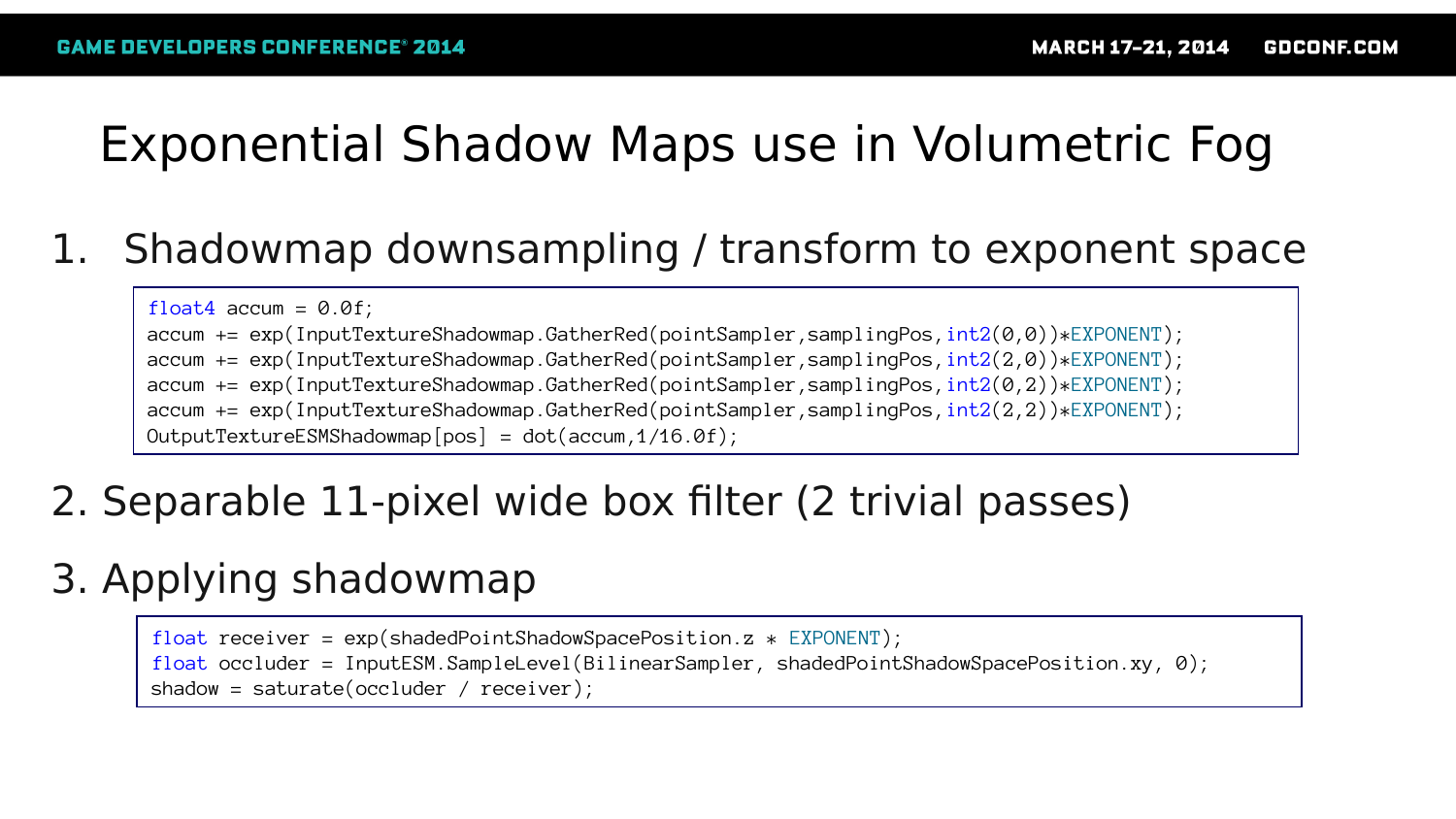

# Exponential Shadow Maps use in Volumetric Fog
Shadowmap downsampling / transform to exponent space

2. Separable 11-pixel wide box filter (2 trivial passes)

3. Applying shadowmap
float4 accum = 0.0f;
accum += exp(InputTextureShadowmap.GatherRed(pointSampler,samplingPos,int2(0,0))*EXPONENT);
accum += exp(InputTextureShadowmap.GatherRed(pointSampler,samplingPos,int2(2,0))*EXPONENT);
accum += exp(InputTextureShadowmap.GatherRed(pointSampler,samplingPos,int2(0,2))*EXPONENT);
accum += exp(InputTextureShadowmap.GatherRed(pointSampler,samplingPos,int2(2,2))*EXPONENT);
OutputTextureESMShadowmap[pos] = dot(accum,1/16.0f);
float receiver = exp(shadedPointShadowSpacePosition.z * EXPONENT);
float occluder = InputESM.SampleLevel(BilinearSampler, shadedPointShadowSpacePosition.xy, 0);
shadow = saturate(occluder / receiver);